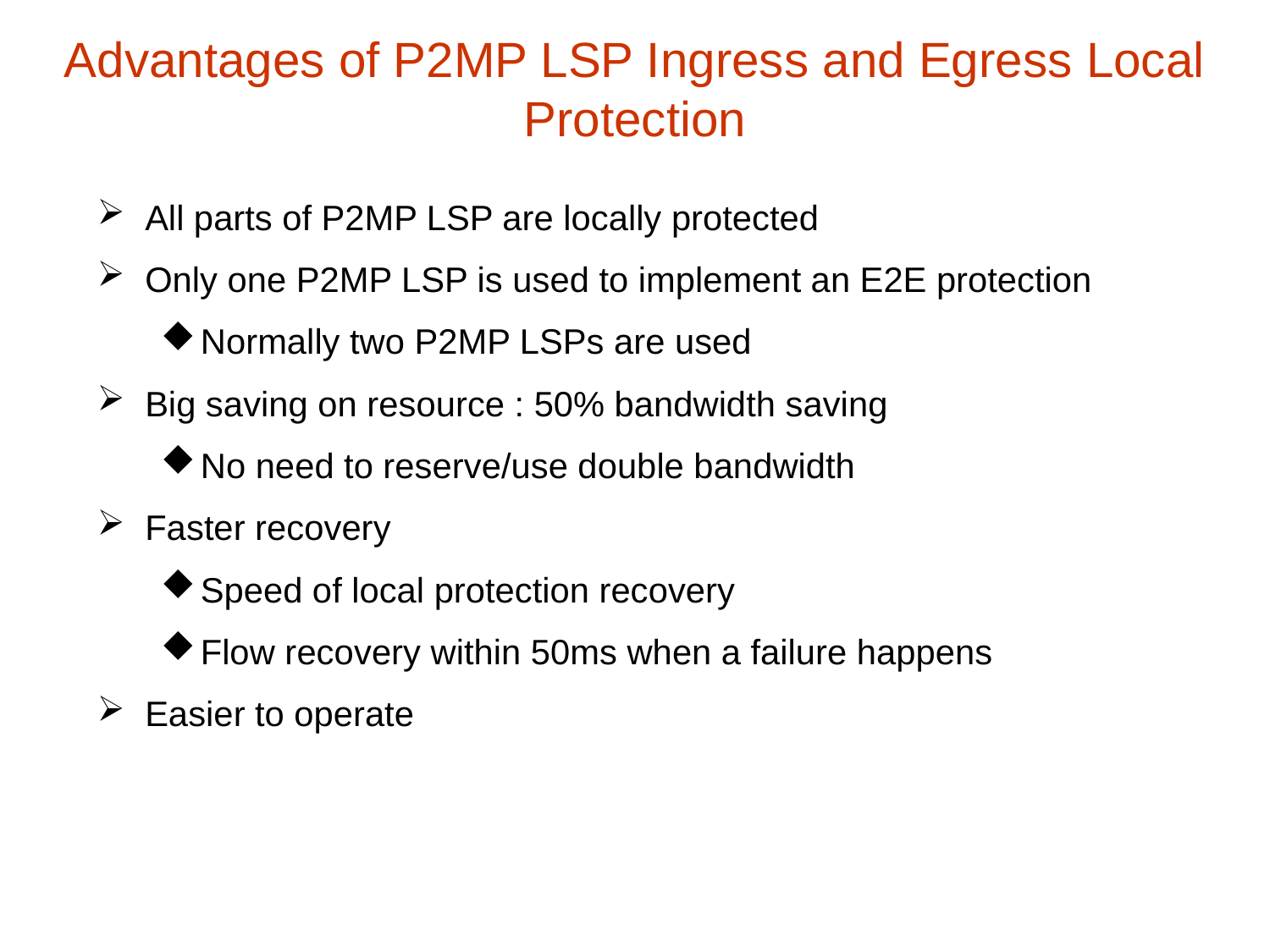

# Advantages of P2MP LSP Ingress and Egress Local Protection
All parts of P2MP LSP are locally protected
Only one P2MP LSP is used to implement an E2E protection
Normally two P2MP LSPs are used
Big saving on resource : 50% bandwidth saving
No need to reserve/use double bandwidth
Faster recovery
Speed of local protection recovery
Flow recovery within 50ms when a failure happens
Easier to operate